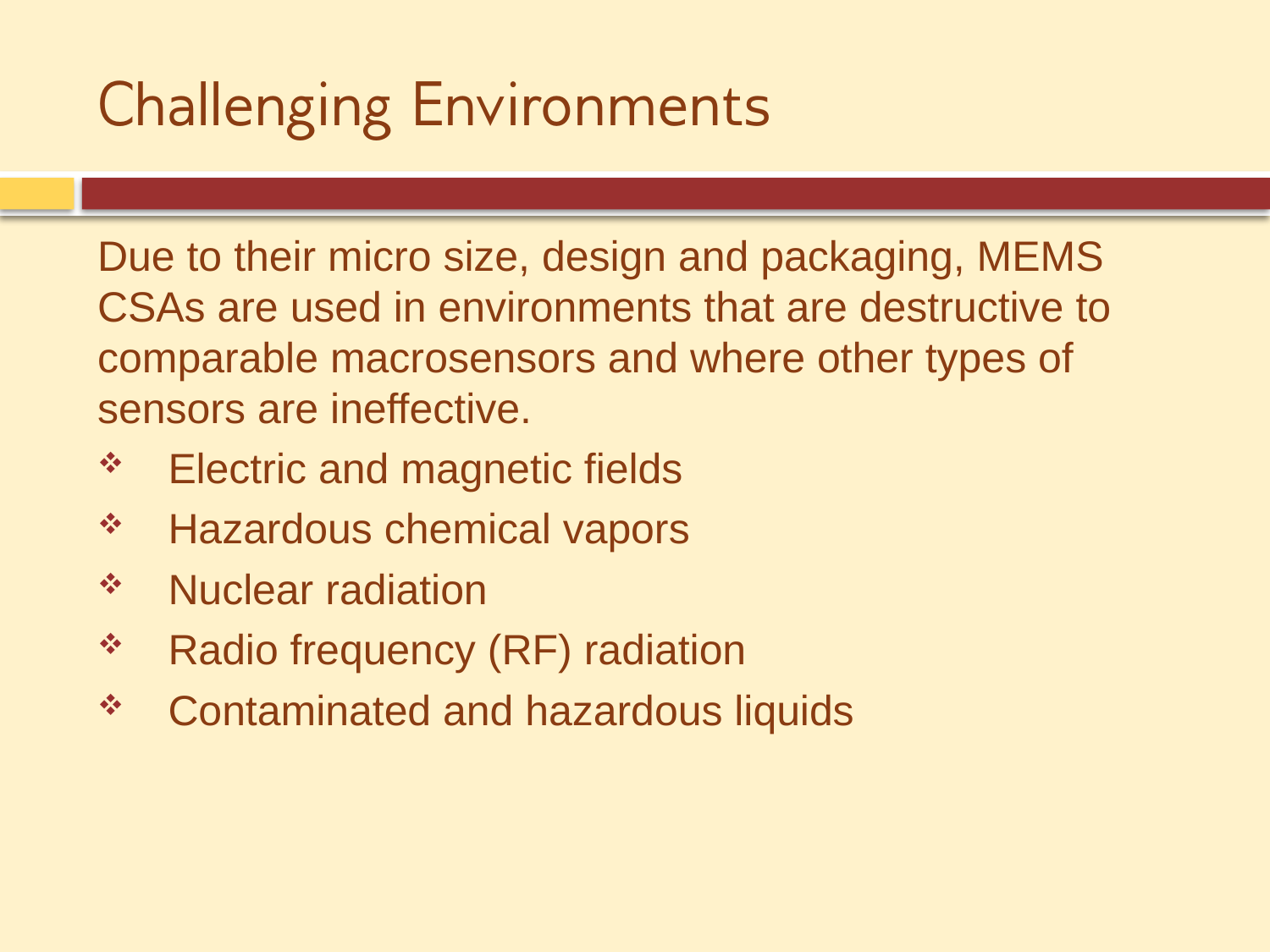

# Challenging Environments
Due to their micro size, design and packaging, MEMS CSAs are used in environments that are destructive to comparable macrosensors and where other types of sensors are ineffective.
Electric and magnetic fields
Hazardous chemical vapors
Nuclear radiation
Radio frequency (RF) radiation
Contaminated and hazardous liquids